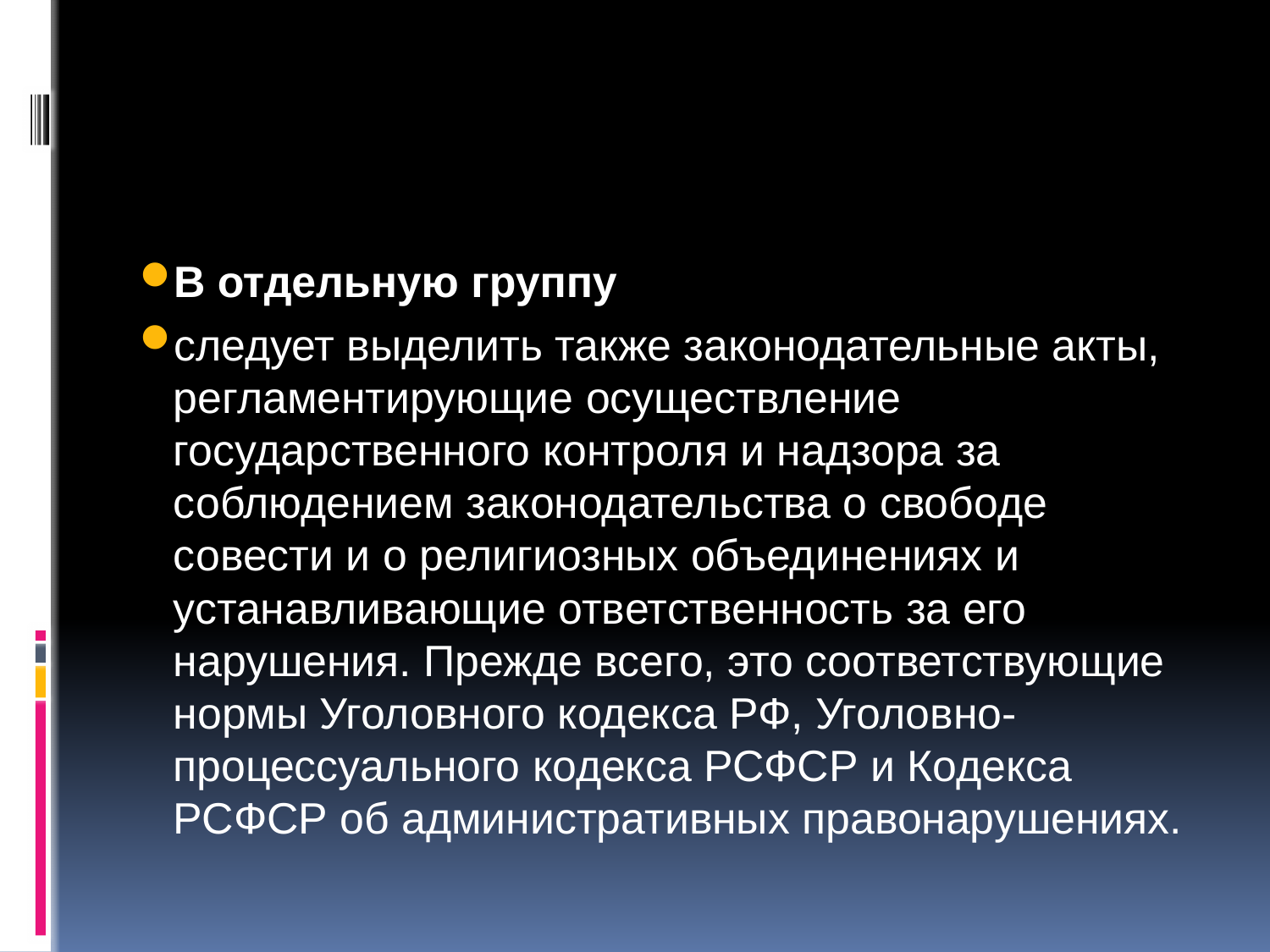

#
В отдельную группу
следует выделить также законодательные акты, регламентирующие осуществление государственного контроля и надзора за соблюдением законодательства о свободе совести и о религиозных объединениях и устанавливающие ответственность за его нарушения. Прежде всего, это соответствующие нормы Уголовного кодекса РФ, Уголовно-процессуального кодекса РСФСР и Кодекса РСФСР об административных правонарушениях.